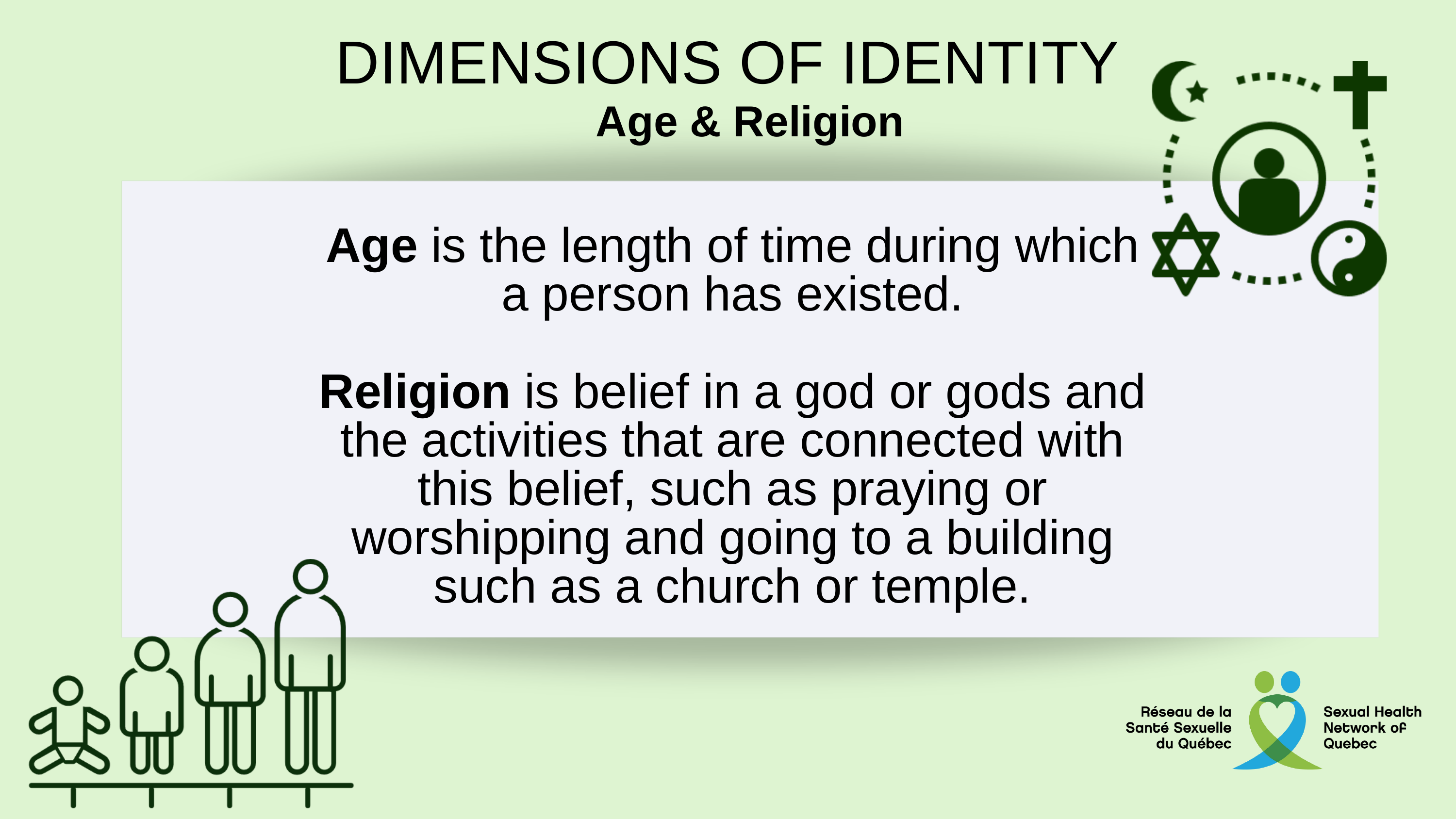

DIMENSIONS OF IDENTITY

Age & Religion
Age is the length of time during which a person has existed.

Religion is belief in a god or gods and the activities that are connected with this belief, such as praying or worshipping and going to a building such as a church or temple.